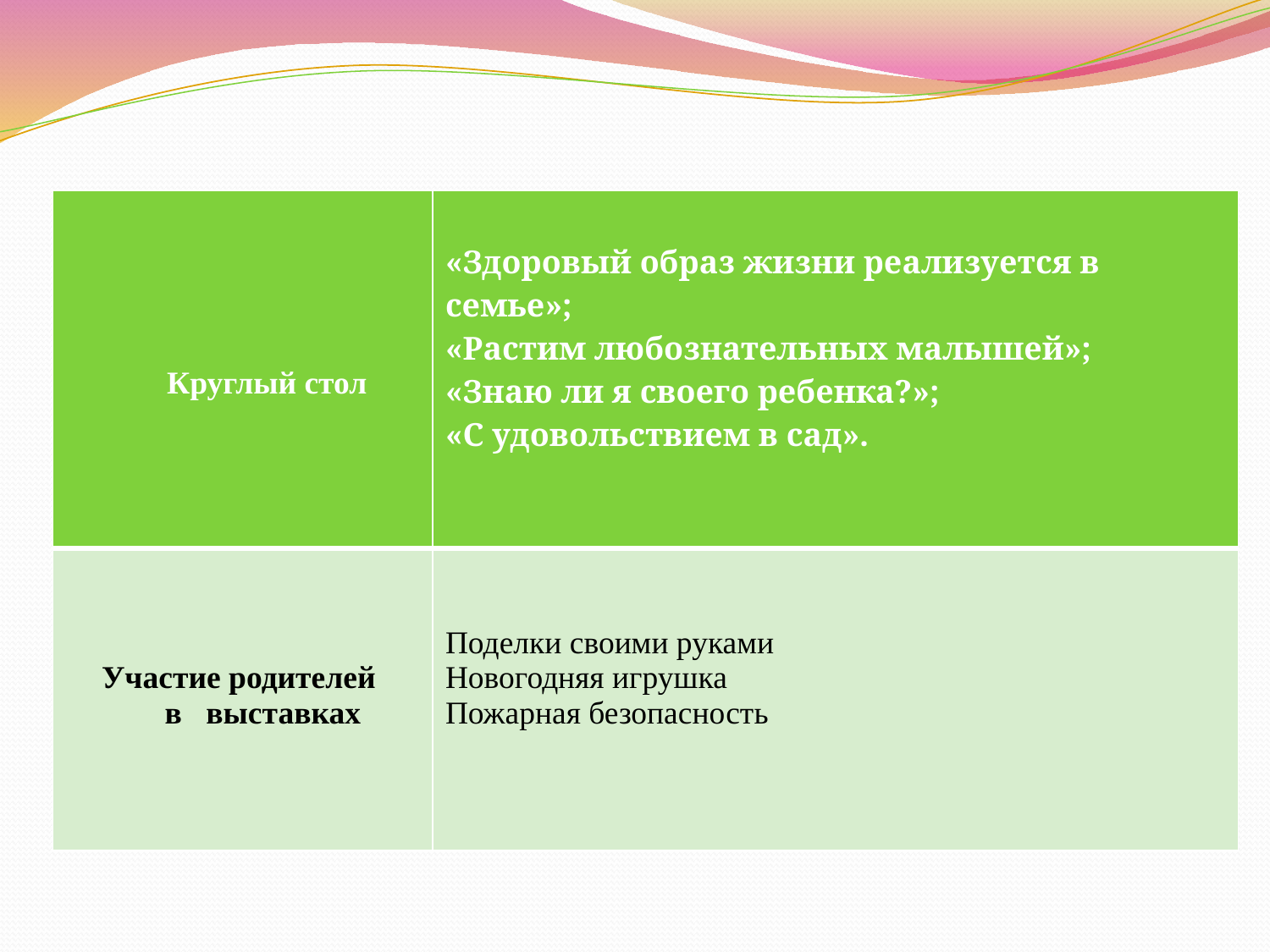

| Круглый стол | «Здоровый образ жизни реализуется в семье»; «Растим любознательных малышей»; «Знаю ли я своего ребенка?»; «С удовольствием в сад». |
| --- | --- |
| Участие родителей в выставках | Поделки своими руками Новогодняя игрушка Пожарная безопасность |